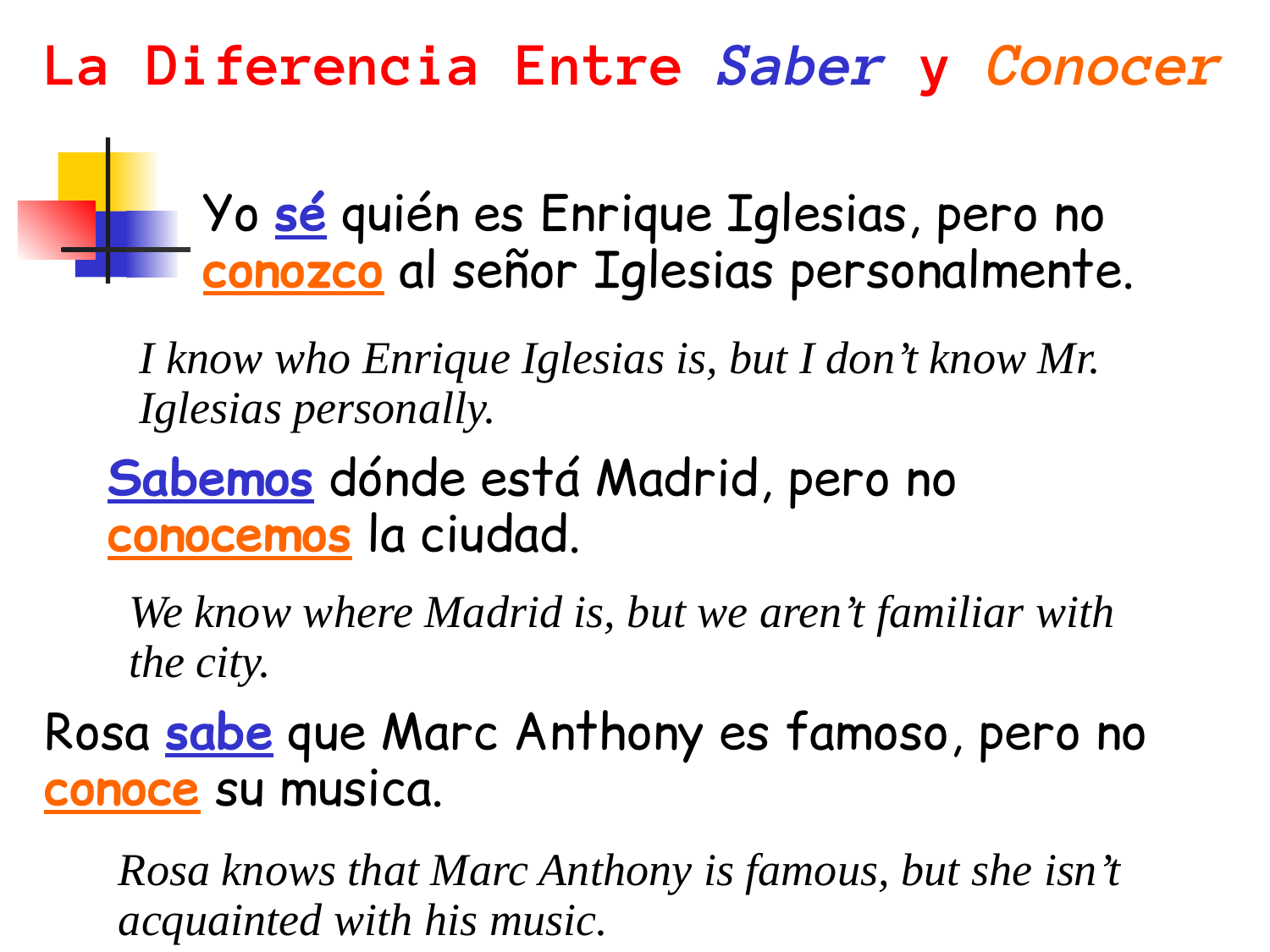

La Diferencia Entre Saber y Conocer
Yo sé quién es Enrique Iglesias, pero no conozco al señor Iglesias personalmente.
I know who Enrique Iglesias is, but I don’t know Mr. Iglesias personally.
Sabemos dónde está Madrid, pero no conocemos la ciudad.
We know where Madrid is, but we aren’t familiar with the city.
Rosa sabe que Marc Anthony es famoso, pero no conoce su musica.
Rosa knows that Marc Anthony is famous, but she isn’t acquainted with his music.